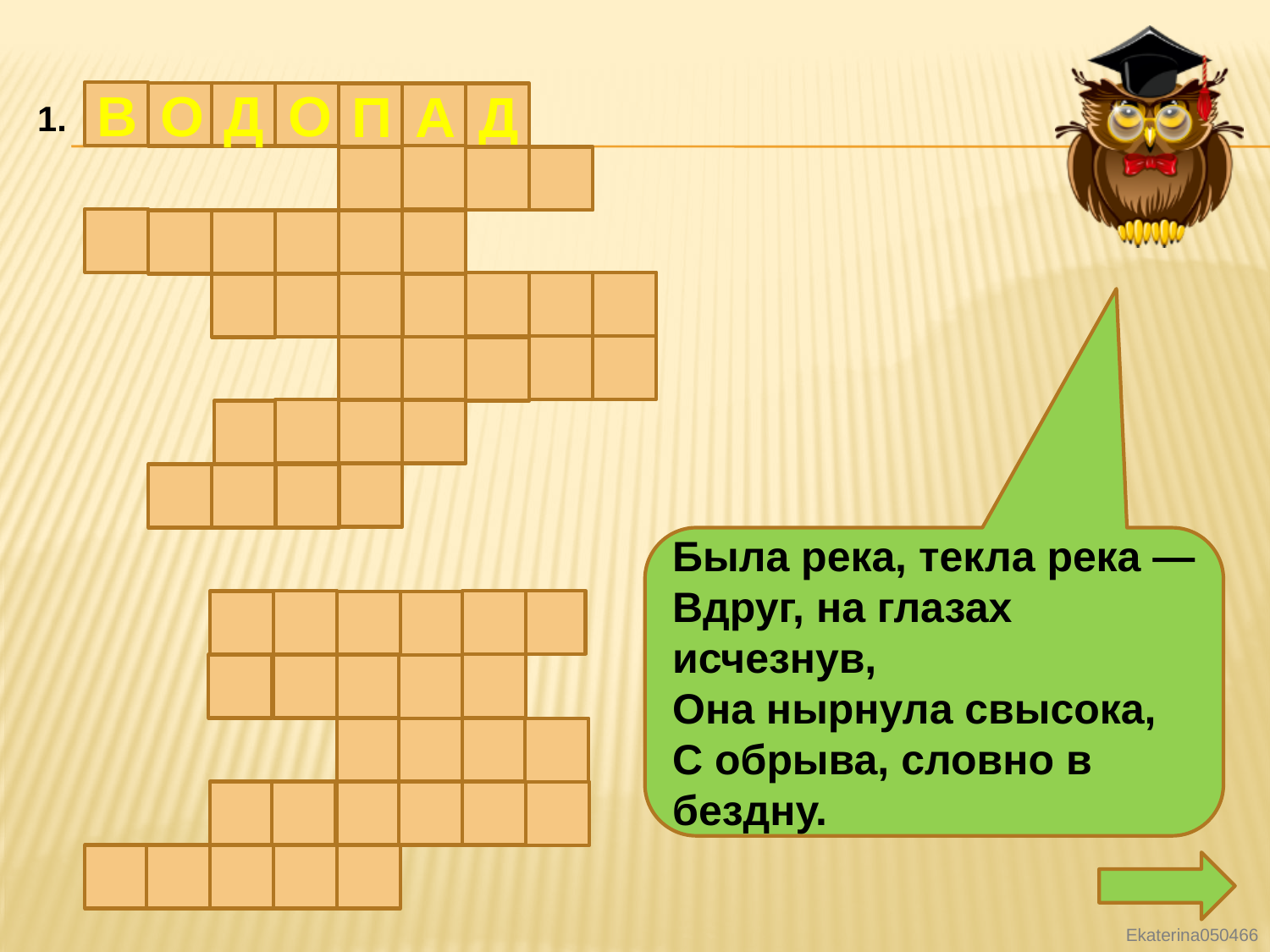

В
О
Д
О
П
А
Д
1.

Была река, текла река —
Вдруг, на глазах исчезнув,
Она нырнула свысока,
С обрыва, словно в бездну.